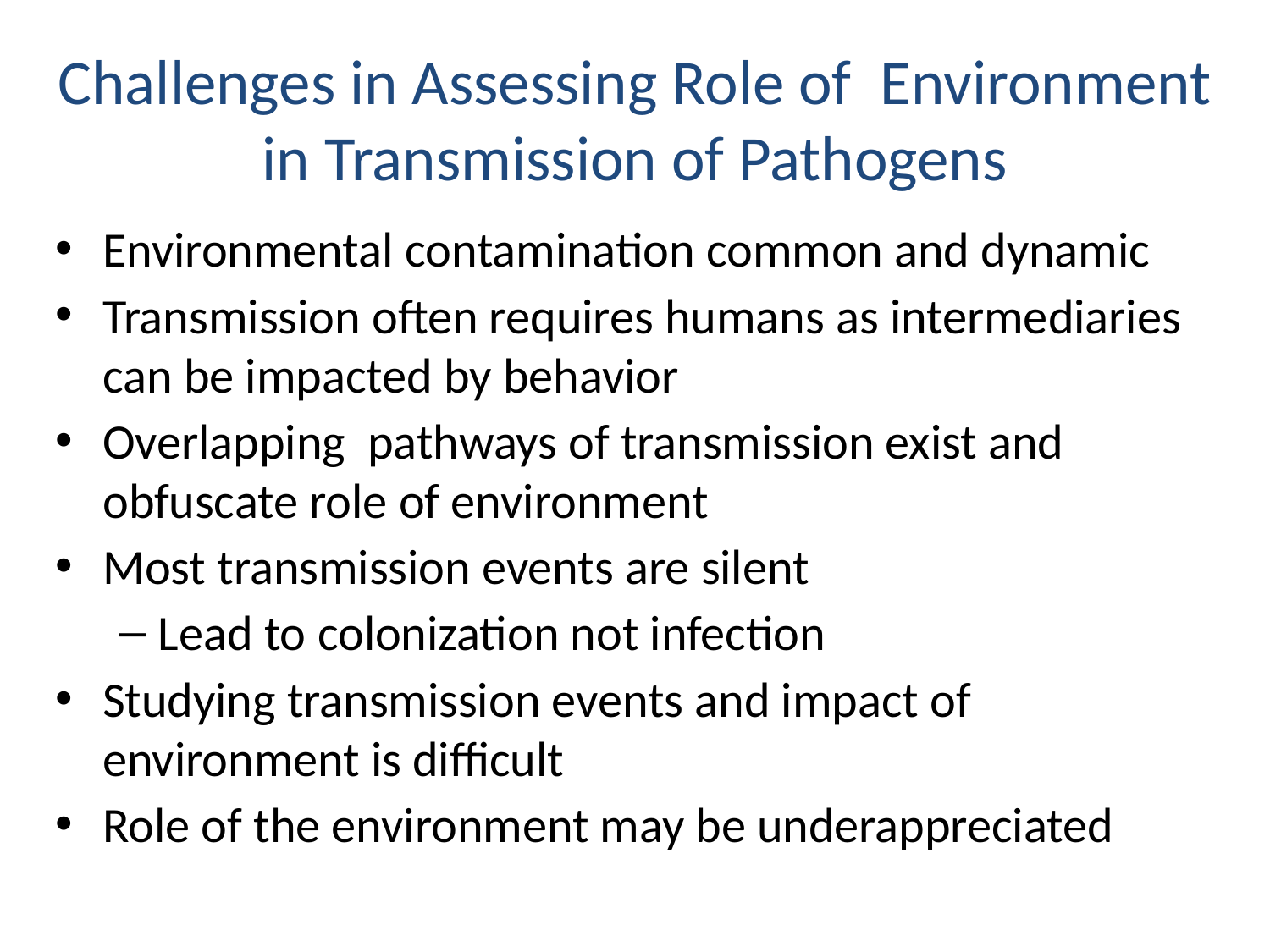

# Challenges in Assessing Role of  Environment in Transmission of Pathogens
Environmental contamination common and dynamic
Transmission often requires humans as intermediaries can be impacted by behavior
Overlapping  pathways of transmission exist and obfuscate role of environment
Most transmission events are silent
Lead to colonization not infection
Studying transmission events and impact of environment is difficult
Role of the environment may be underappreciated